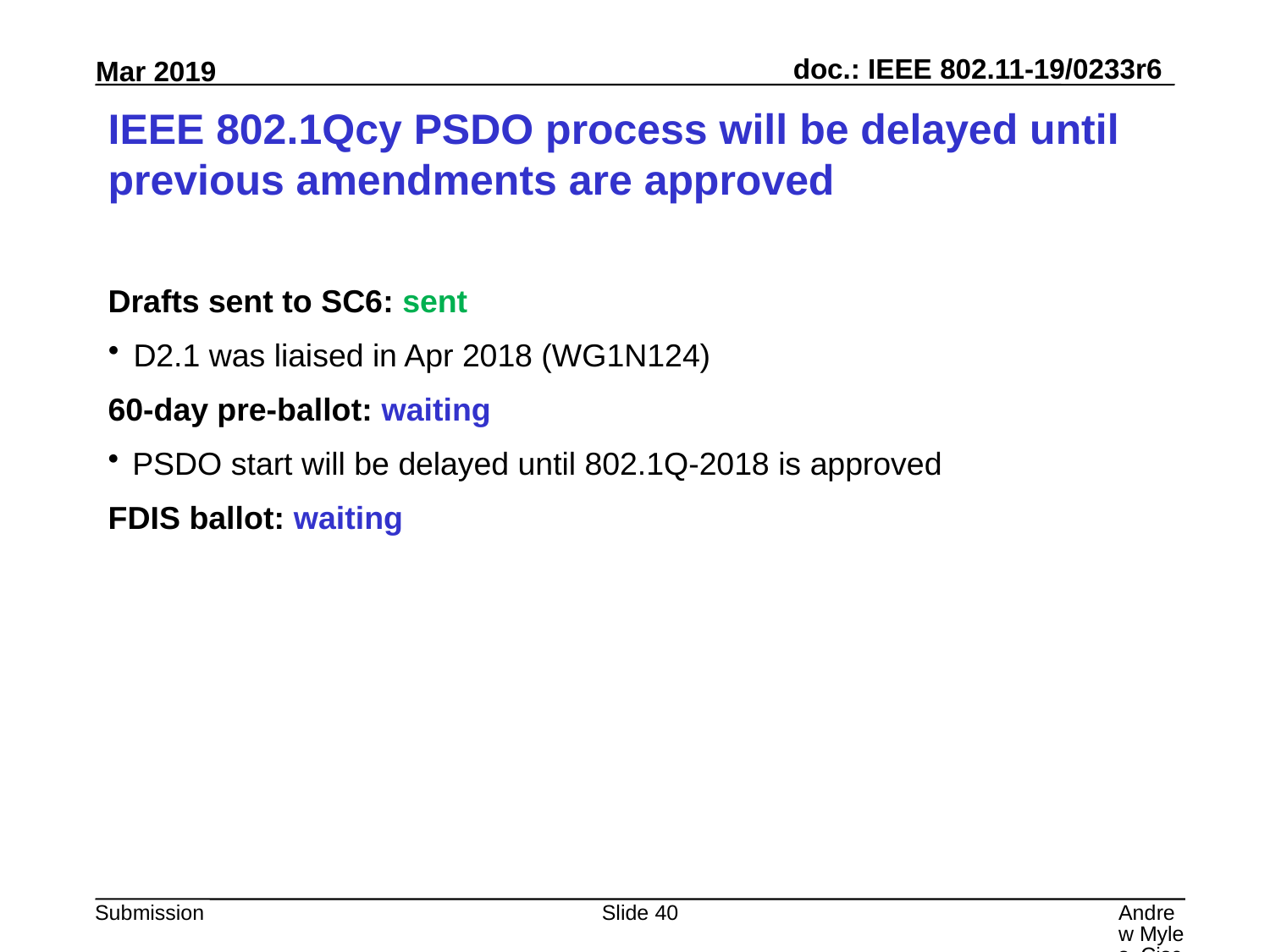

# IEEE 802.1Qcy PSDO process will be delayed until previous amendments are approved
Drafts sent to SC6: sent
D2.1 was liaised in Apr 2018 (WG1N124)
60-day pre-ballot: waiting
PSDO start will be delayed until 802.1Q-2018 is approved
FDIS ballot: waiting
Slide 40
Andrew Myles, Cisco